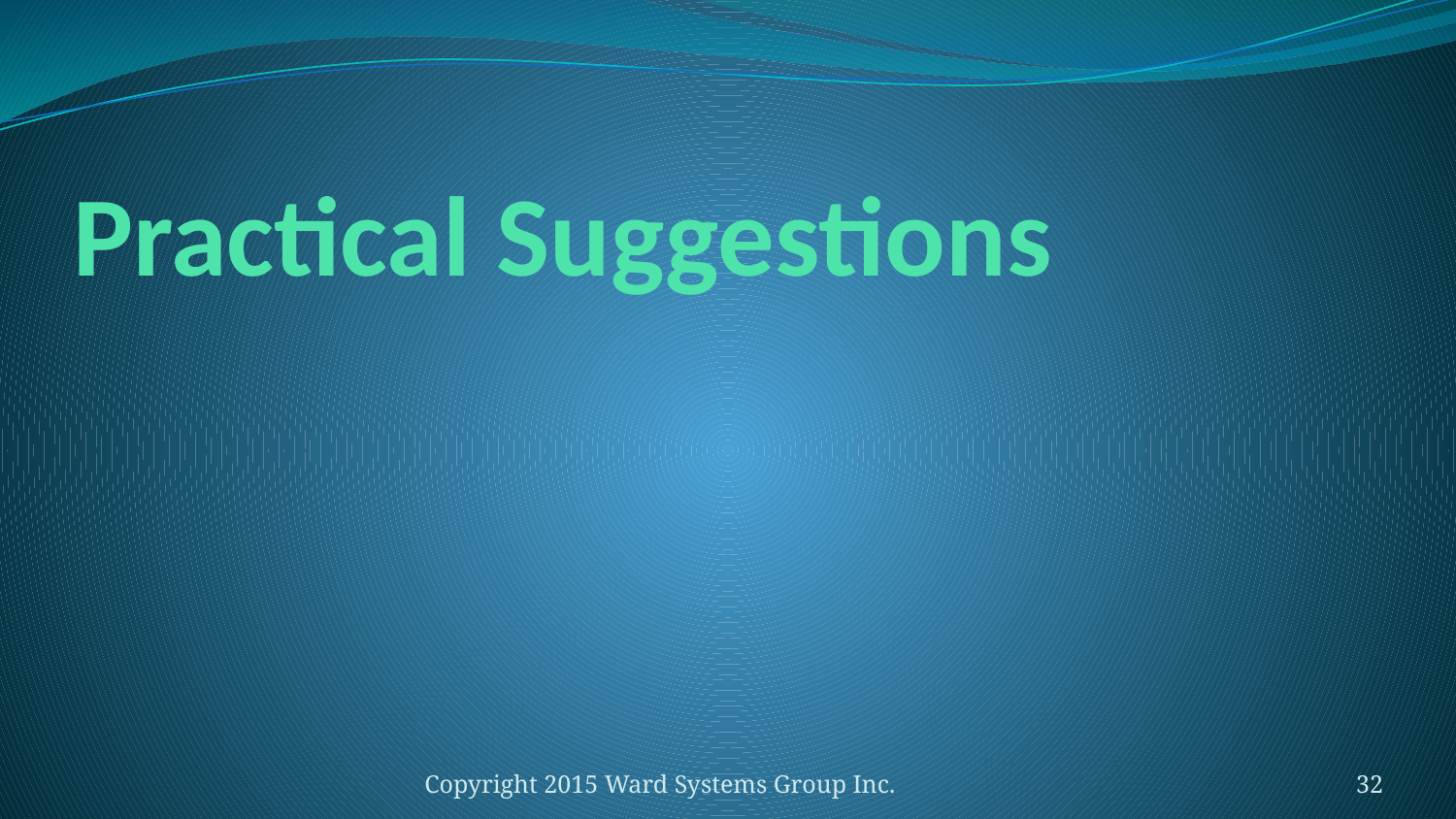

# Practical Suggestions

Copyright 2015 Ward Systems Group Inc.
32